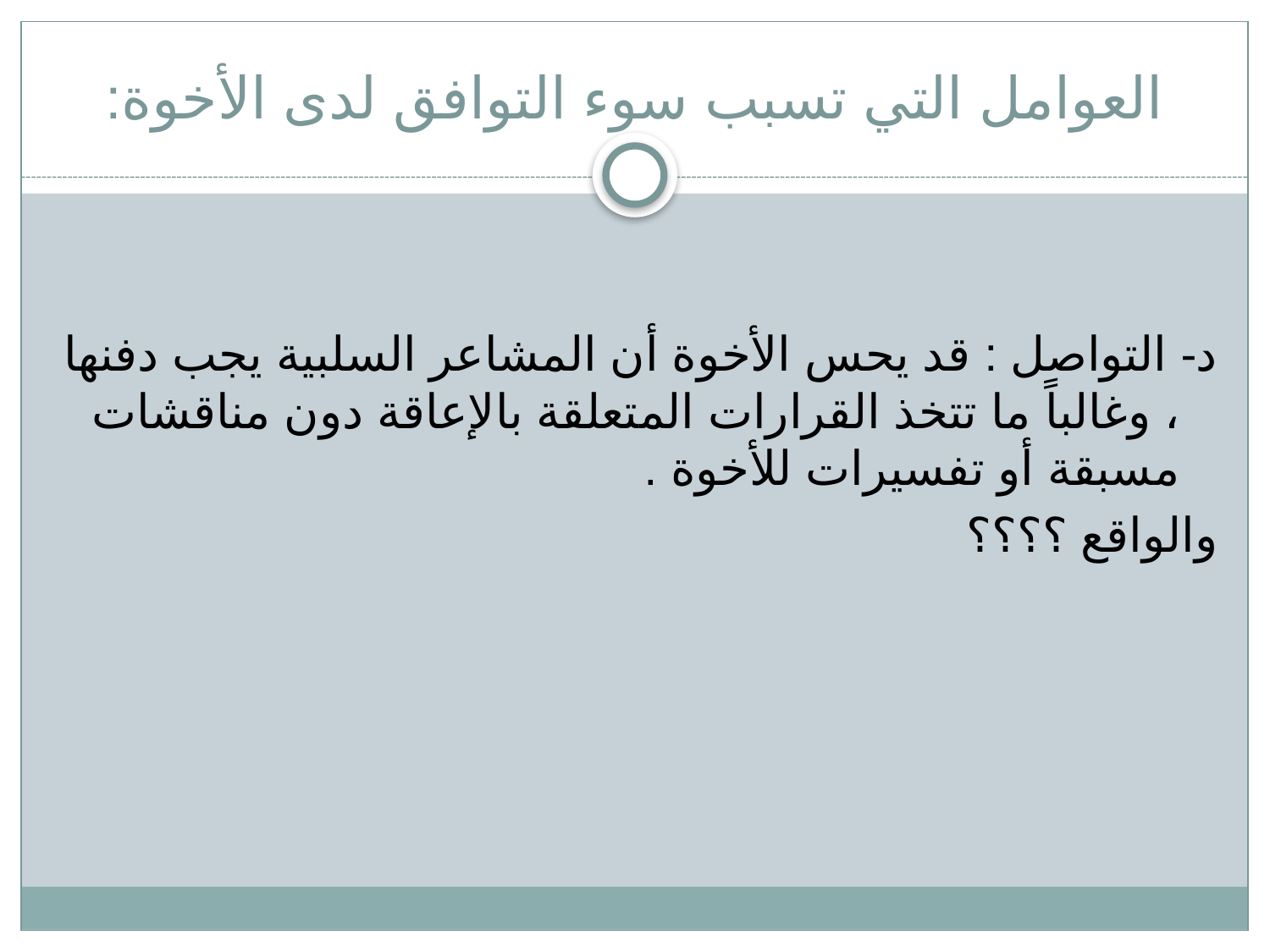

# العوامل التي تسبب سوء التوافق لدى الأخوة:
د- التواصل : قد يحس الأخوة أن المشاعر السلبية يجب دفنها ، وغالباً ما تتخذ القرارات المتعلقة بالإعاقة دون مناقشات مسبقة أو تفسيرات للأخوة .
والواقع ؟؟؟؟